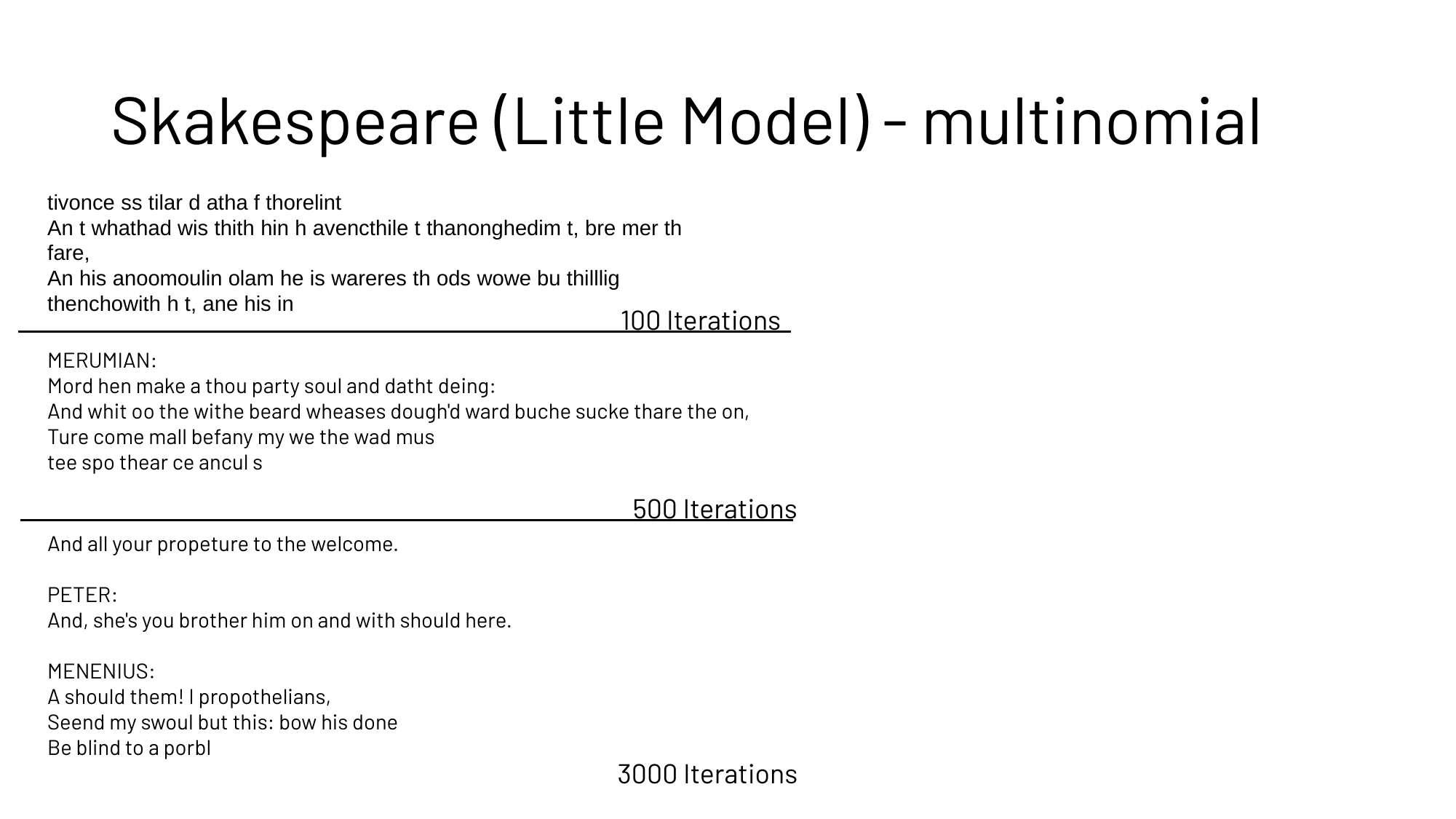

# Skakespeare (Little Model) - multinomial
tivonce ss tilar d atha f thorelint
An t whathad wis thith hin h avencthile t thanonghedim t, bre mer th fare,
An his anoomoulin olam he is wareres th ods wowe bu thilllig thenchowith h t, ane his in
100 Iterations
MERUMIAN:
Mord hen make a thou party soul and datht deing:
And whit oo the withe beard wheases dough'd ward buche sucke thare the on,
Ture come mall befany my we the wad mus
tee spo thear ce ancul s
500 Iterations
And all your propeture to the welcome.

PETER:
And, she's you brother him on and with should here.

MENENIUS:
A should them! I propothelians,
Seend my swoul but this: bow his done
Be blind to a porbl
3000 Iterations